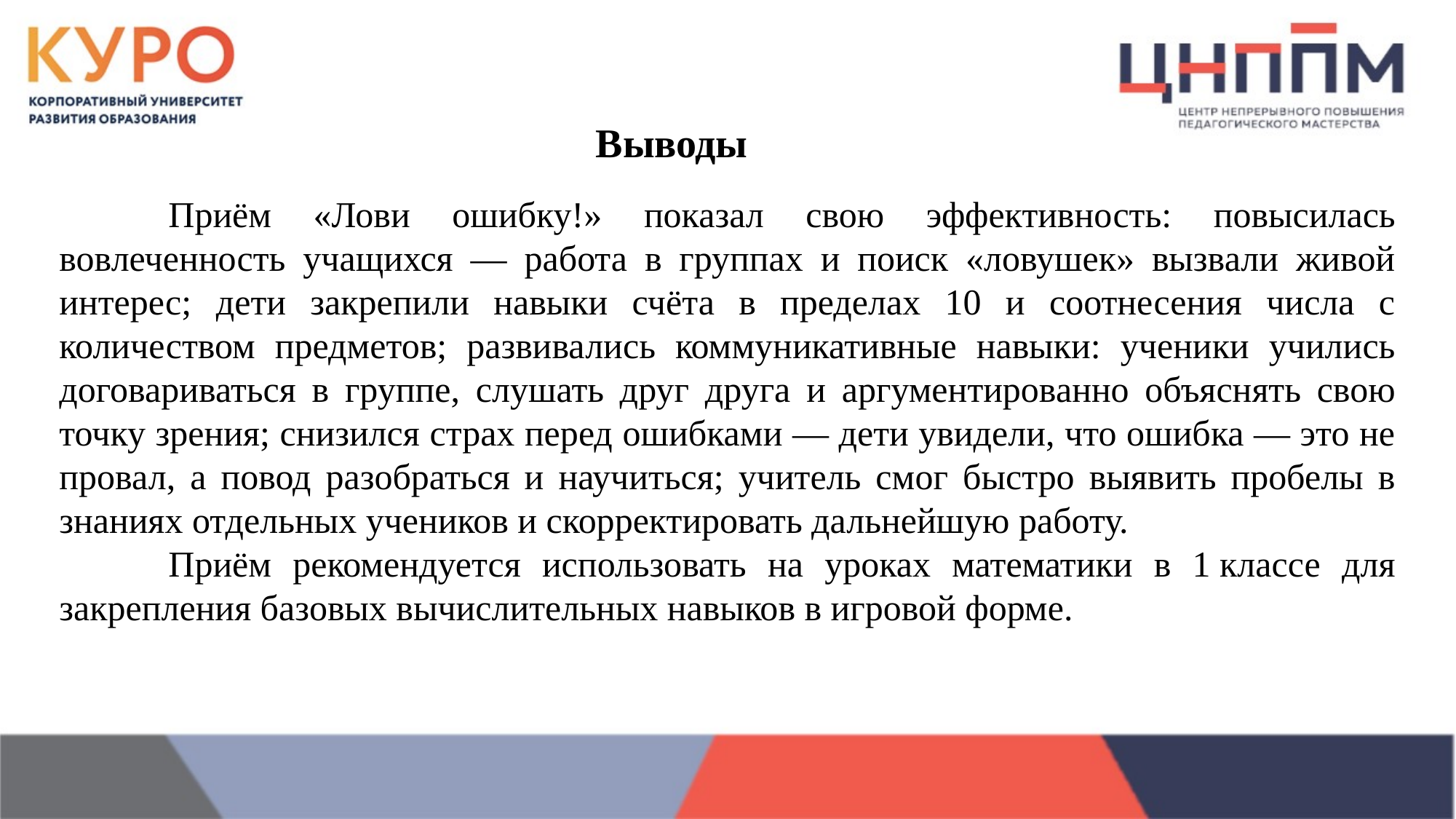

Выводы
	Приём «Лови ошибку!» показал свою эффективность: повысилась вовлеченность учащихся — работа в группах и поиск «ловушек» вызвали живой интерес; дети закрепили навыки счёта в пределах 10 и соотнесения числа с количеством предметов; развивались коммуникативные навыки: ученики учились договариваться в группе, слушать друг друга и аргументированно объяснять свою точку зрения; снизился страх перед ошибками — дети увидели, что ошибка — это не провал, а повод разобраться и научиться; учитель смог быстро выявить пробелы в знаниях отдельных учеников и скорректировать дальнейшую работу.
	Приём рекомендуется использовать на уроках математики в 1 классе для закрепления базовых вычислительных навыков в игровой форме.